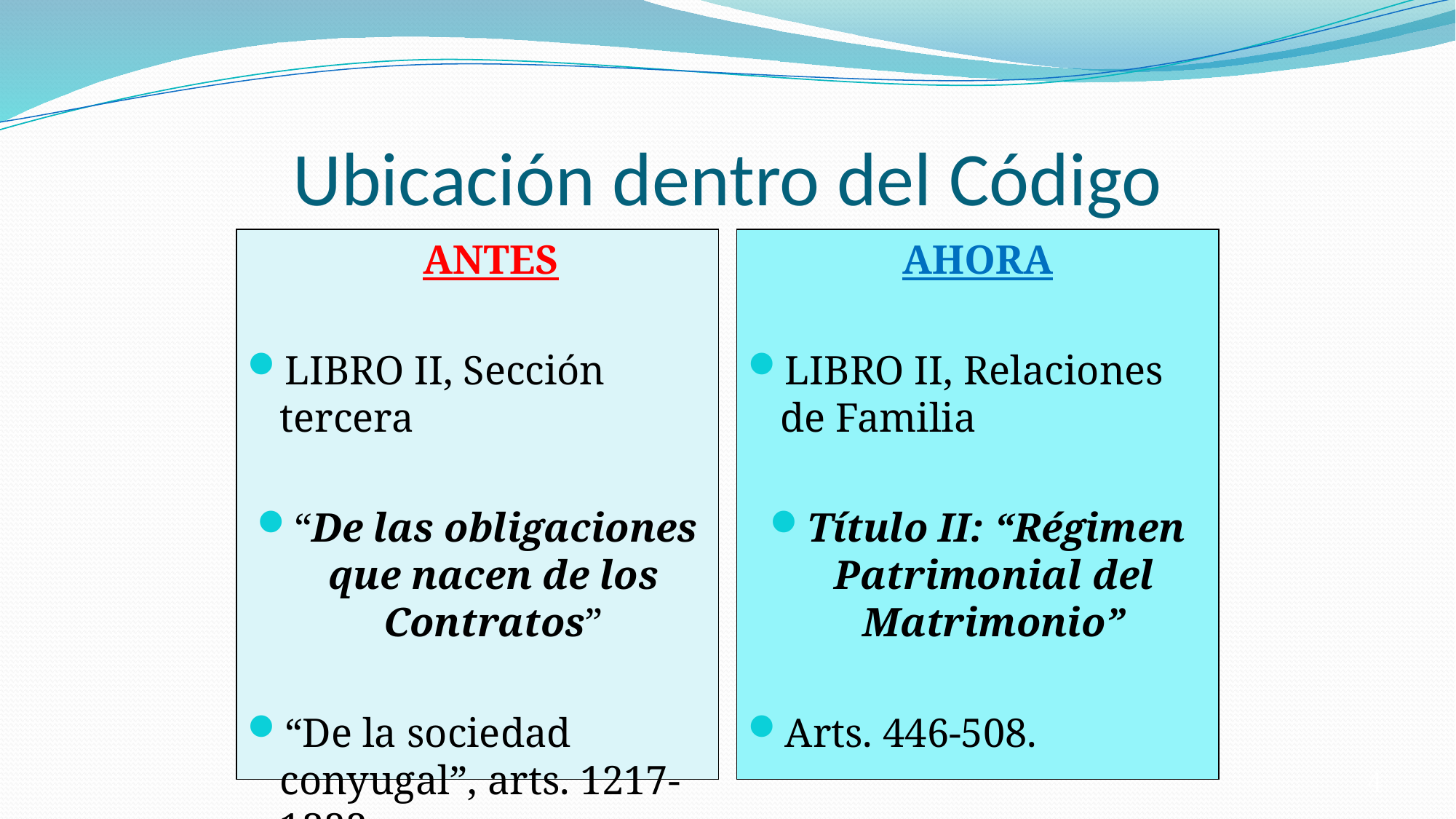

# Ubicación dentro del Código
	ANTES

LIBRO II, Sección tercera

“De las obligaciones que nacen de los Contratos”

“De la sociedad conyugal”, arts. 1217-1322

AHORA

LIBRO II, Relaciones de Familia

Título II: “Régimen Patrimonial del Matrimonio”

Arts. 446-508.

4